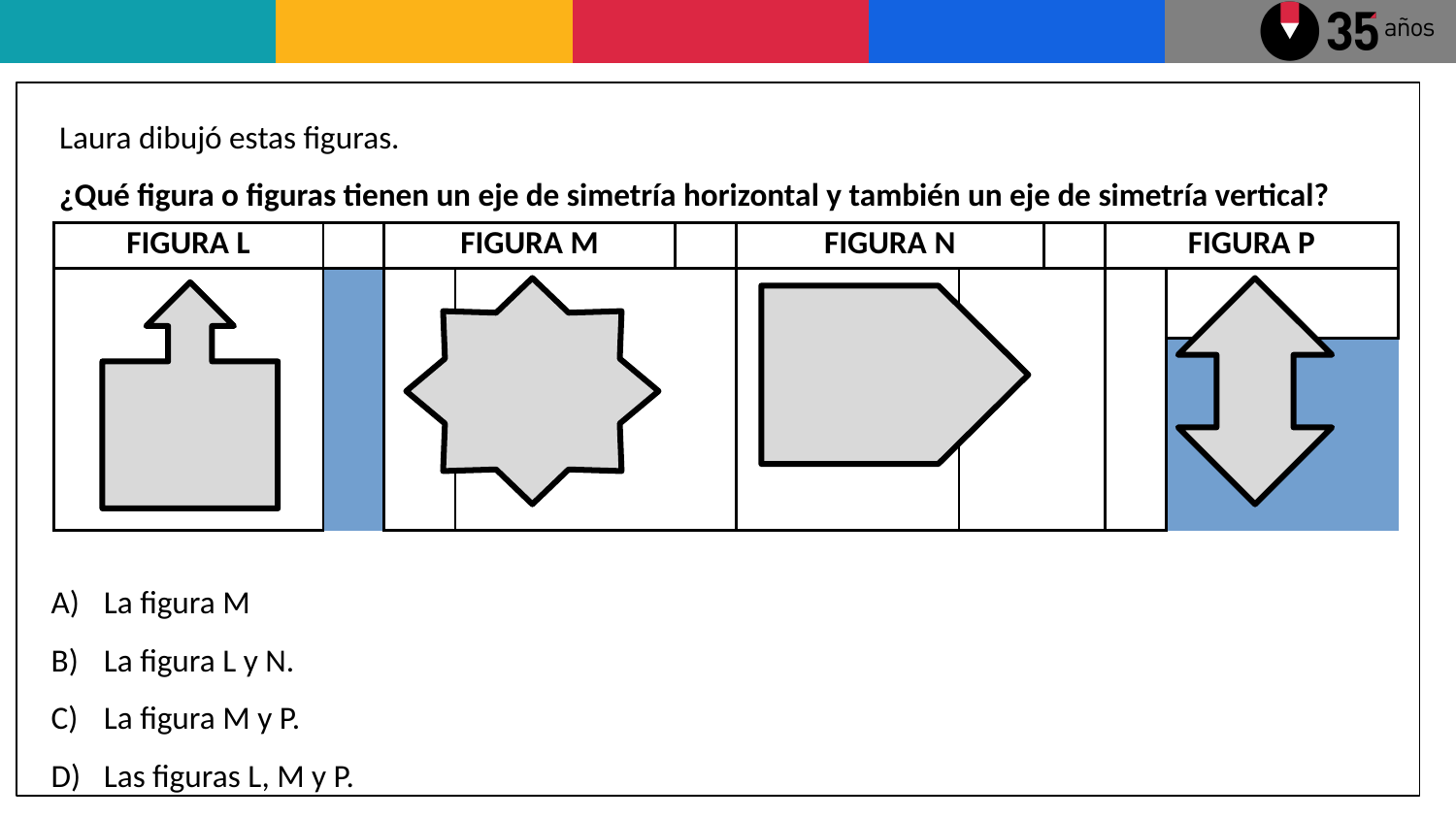

Laura dibujó estas figuras.
¿Qué figura o figuras tienen un eje de simetría horizontal y también un eje de simetría vertical?

La figura M
La figura L y N.
La figura M y P.
Las figuras L, M y P.

| FIGURA L |  |  | FIGURA M |  |  | FIGURA N |  |  | FIGURA P |  |
| --- | --- | --- | --- | --- | --- | --- | --- | --- | --- | --- |
|  |  |  |  |  |  |  |  |  |  |  |
|  |  |  |  |  |  |  |  |  |  |  |
|  |  |  |  |  |  |  |  |  |  |  |
|  |  |  |  |  |  |  |  |  |  |  |